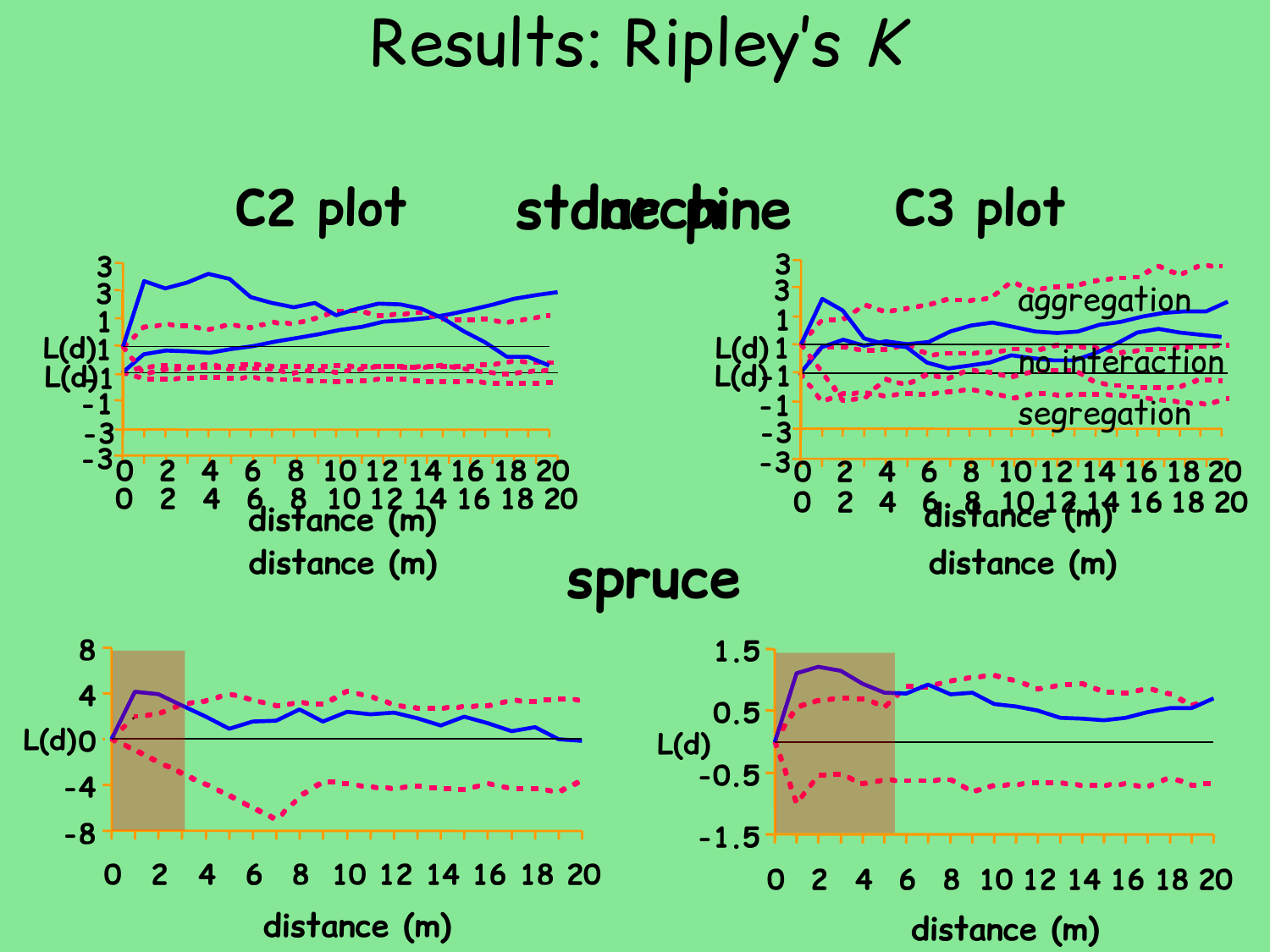

# Results: Ripley’s K
larch
stone pine
C2 plot
C3 plot
3

1
L(d)

-1
-3
0
2
4
6
8
10
12
14
16
18
20
distance (m)
3

1

L(d)

-1
-3
0
2
4
6
8
10
12
14
16
18
20
distance (m)
3

1
L(d)

-1
-3

0
2
4
6
8
10
12
14
16
18
20

distance (m)
aggregation
3

1
L(d)

-1
-3

0
2
4
6
8
10
12
14
16
18
20

distance (m)
no interaction
segregation
spruce
8

4

0

-4
-8
0
2
4
6
8
10
12
14
16
18
20
L(d)
distance (m)
1.5

0.5

L(d)

-0.5
-1.5
0
2
4
6
8
10
12
14
16
18
20
distance (m)